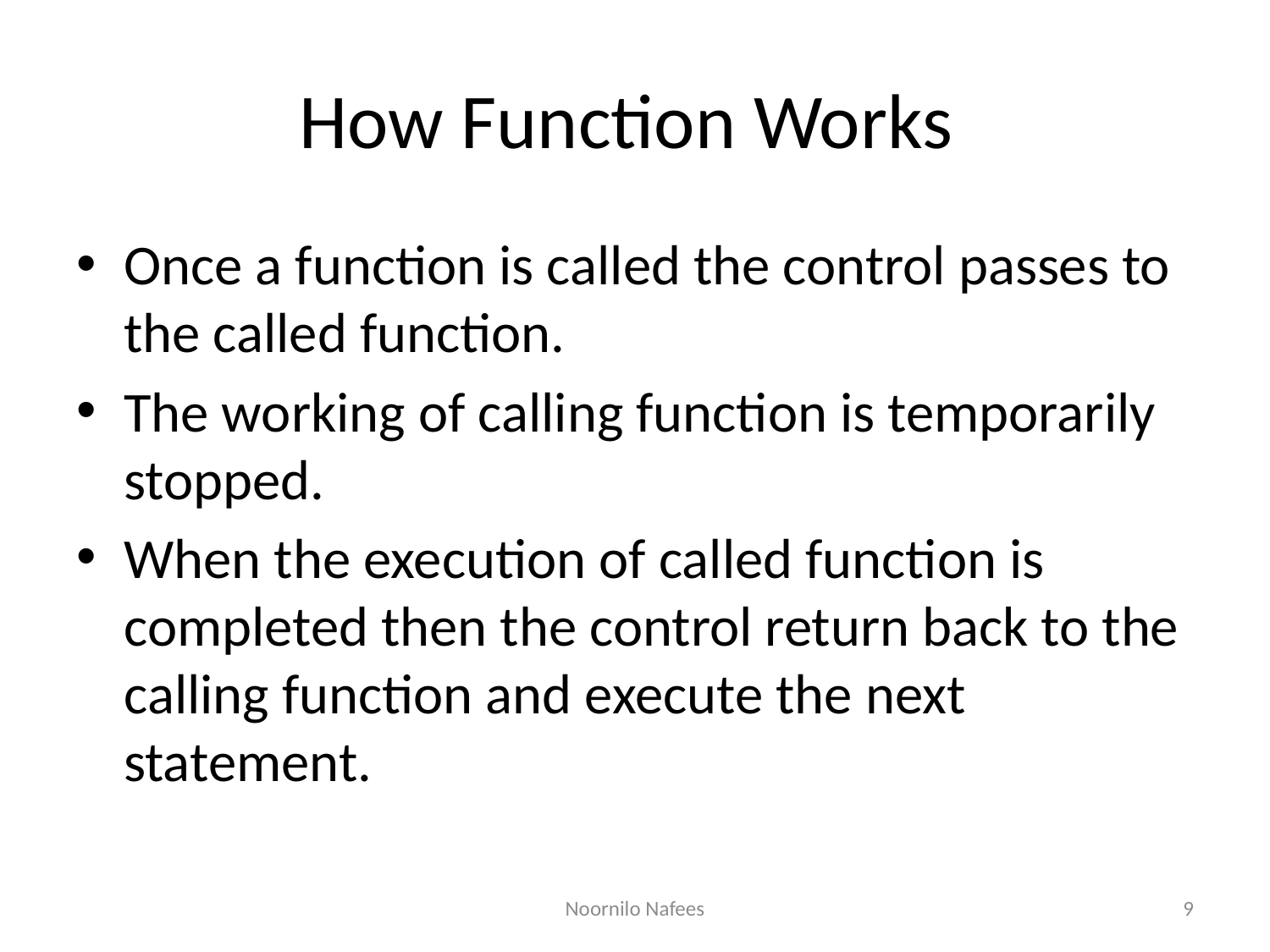

# How Function Works
Once a function is called the control passes to the called function.
The working of calling function is temporarily stopped.
When the execution of called function is completed then the control return back to the calling function and execute the next statement.
Noornilo Nafees
9